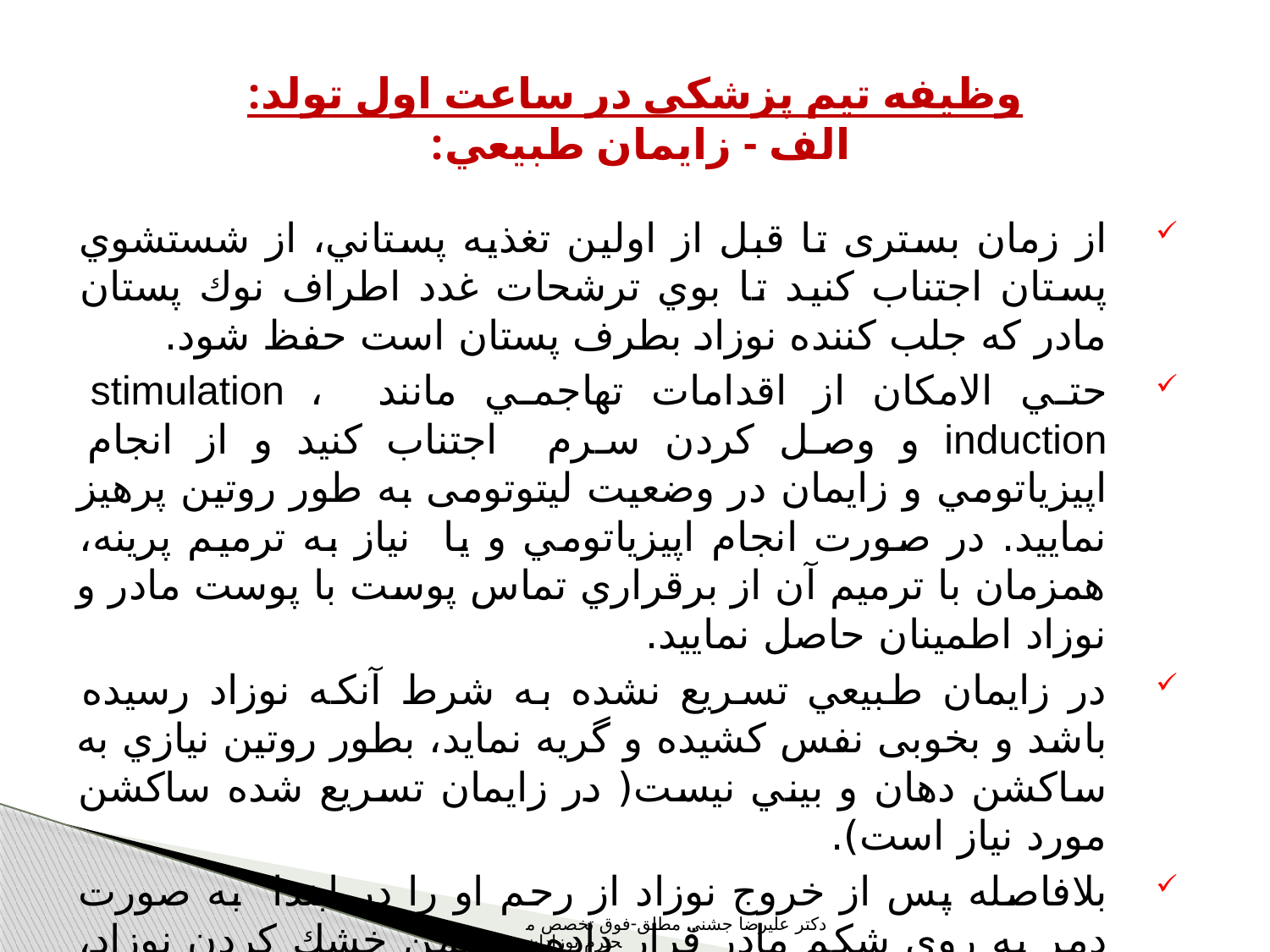

# وظیفه تیم پزشکی در ساعت اول تولد: الف - زايمان طبيعي:
از زمان بستری تا قبل از اولين تغذيه پستاني، از شستشوي پستان اجتناب كنيد تا بوي ترشحات غدد اطراف نوك پستان مادر كه جلب كننده نوزاد بطرف پستان است حفظ شود.
حتي الامكان از اقدامات تهاجمي مانند  stimulation ، induction و وصل كردن سرم  اجتناب كنيد و از انجام اپيزياتومي و زايمان در وضعيت لیتوتومی به طور روتين پرهيز نماييد. در صورت انجام اپيزياتومي و يا  نياز به ترميم پرينه، همزمان با ترميم آن از برقراري تماس پوست با پوست مادر و نوزاد اطمينان حاصل نماييد.
در زایمان طبيعي تسریع نشده به شرط آنکه نوزاد رسیده باشد و بخوبی نفس کشیده و گریه نماید، بطور روتين نيازي به ساكشن دهان و بيني نيست( در زايمان تسريع شده ساكشن مورد نياز است).
بلافاصله پس از خروج نوزاد از رحم او را در ابتدا  به صورت دمر به روی شکم مادر قرار داده و ضمن خشك كردن نوزاد، سلامت وي را سريعا" ارزيابي کرده
دکتر علیرضا جشنی مطلق-فوق تخصص محترم نوزادان